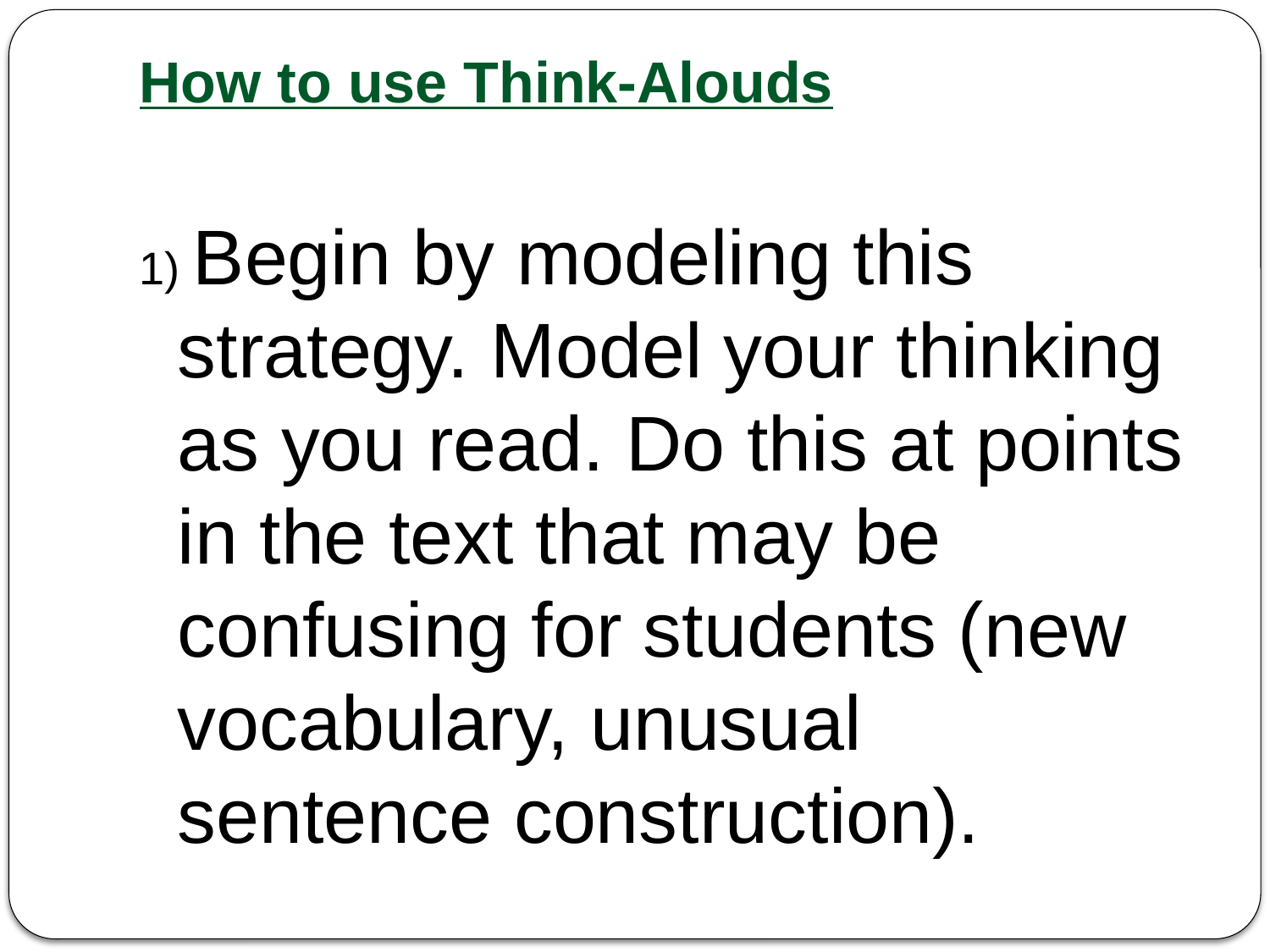

# How to use Think-Alouds
1) Begin by modeling this strategy. Model your thinking as you read. Do this at points in the text that may be confusing for students (new vocabulary, unusual sentence construction).